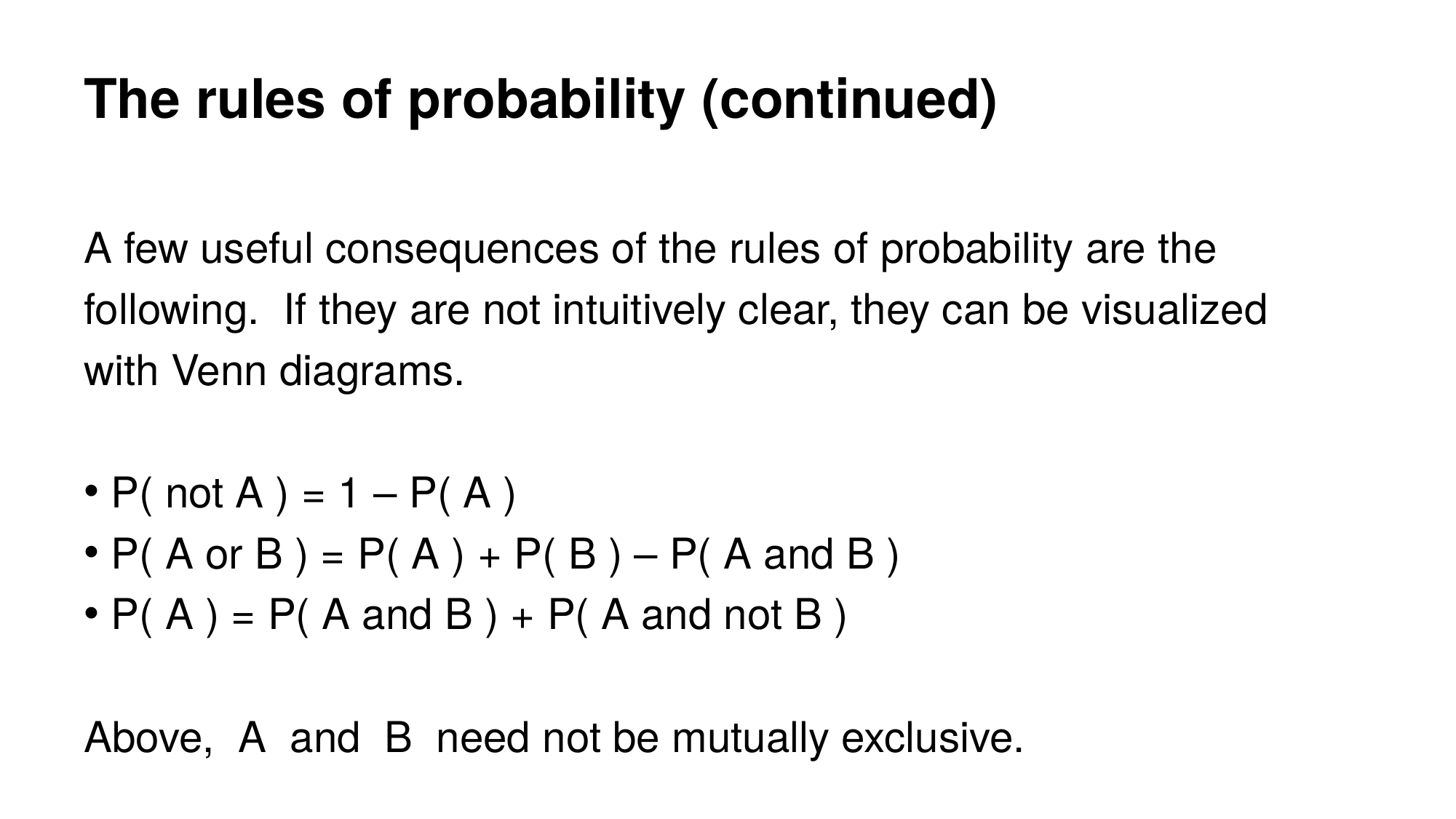

# The rules of probability (continued)
A few useful consequences of the rules of probability are the following.  If they are not intuitively clear, they can be visualized with Venn diagrams.

P( not A ) = 1 – P( A )
P( A or B ) = P( A ) + P( B ) – P( A and B )
P( A ) = P( A and B ) + P( A and not B )

Above,  A  and  B  need not be mutually exclusive.